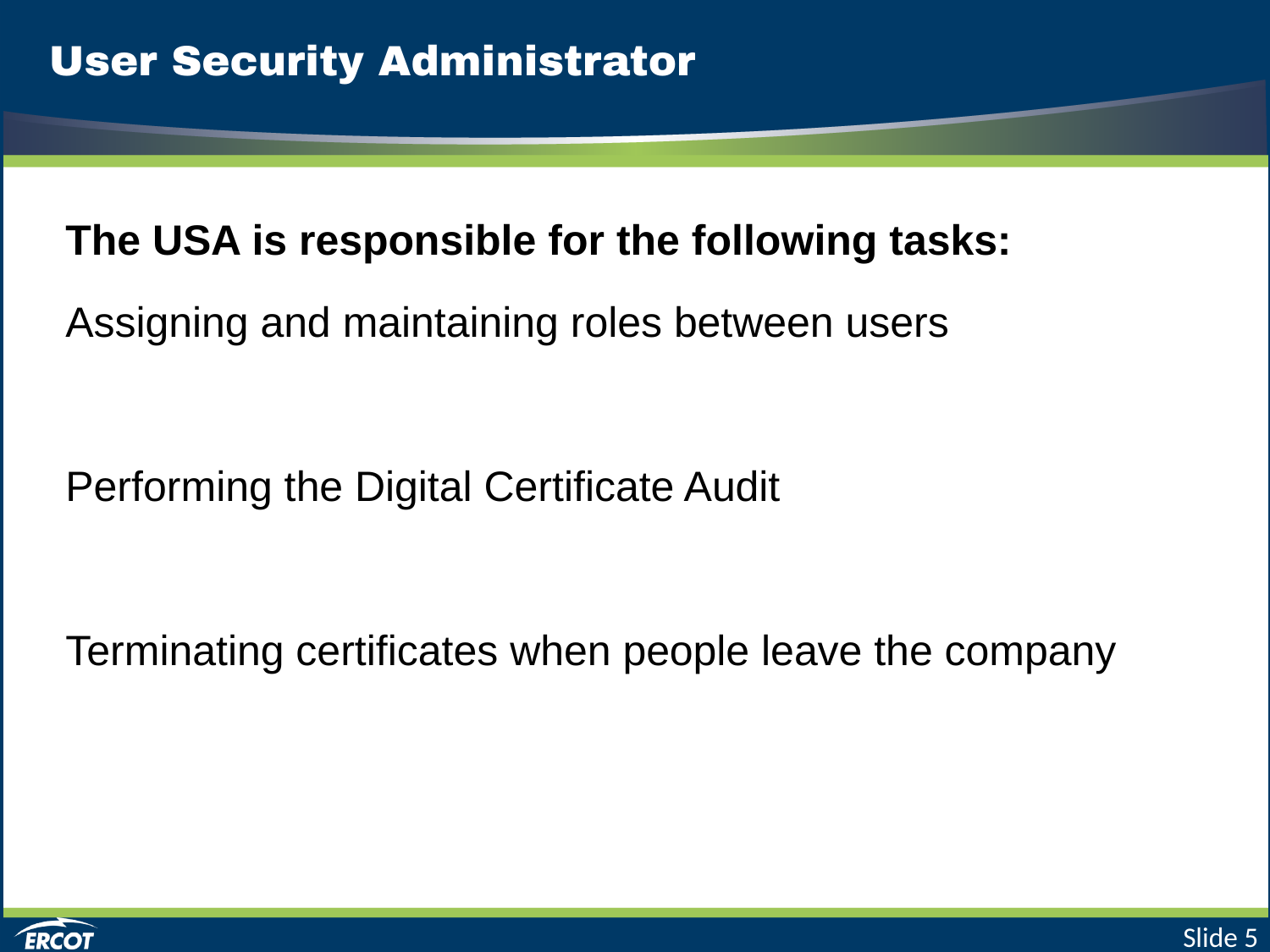

# User Security Administrator
The USA is responsible for the following tasks:
Assigning and maintaining roles between users

Performing the Digital Certificate Audit

Terminating certificates when people leave the company